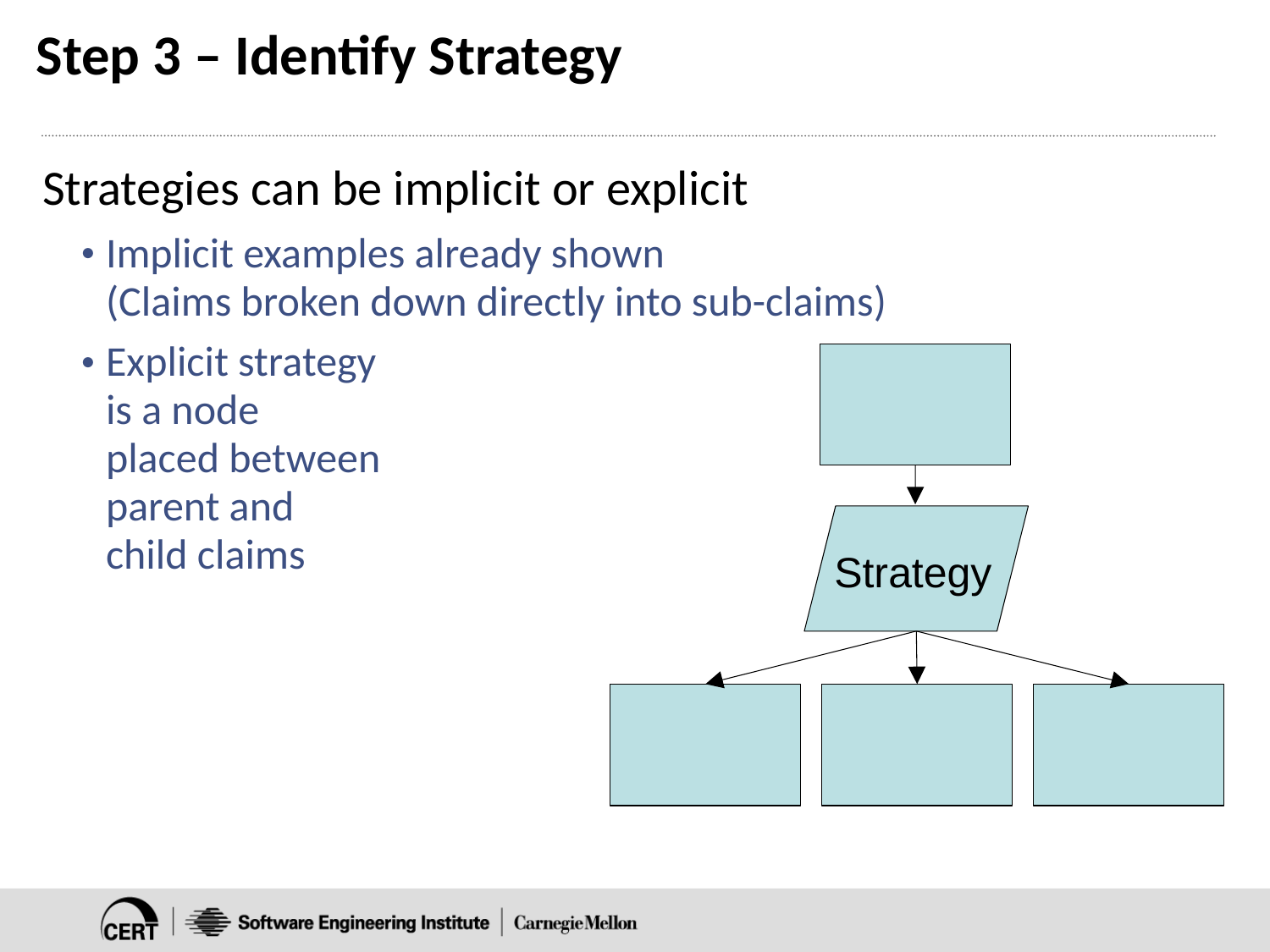

# Step 3 – Identify Strategy
Strategies can be implicit or explicit
Implicit examples already shown
(Claims broken down directly into sub-claims)
Explicit strategy
is a node
placed between
parent and
child claims

Strategy